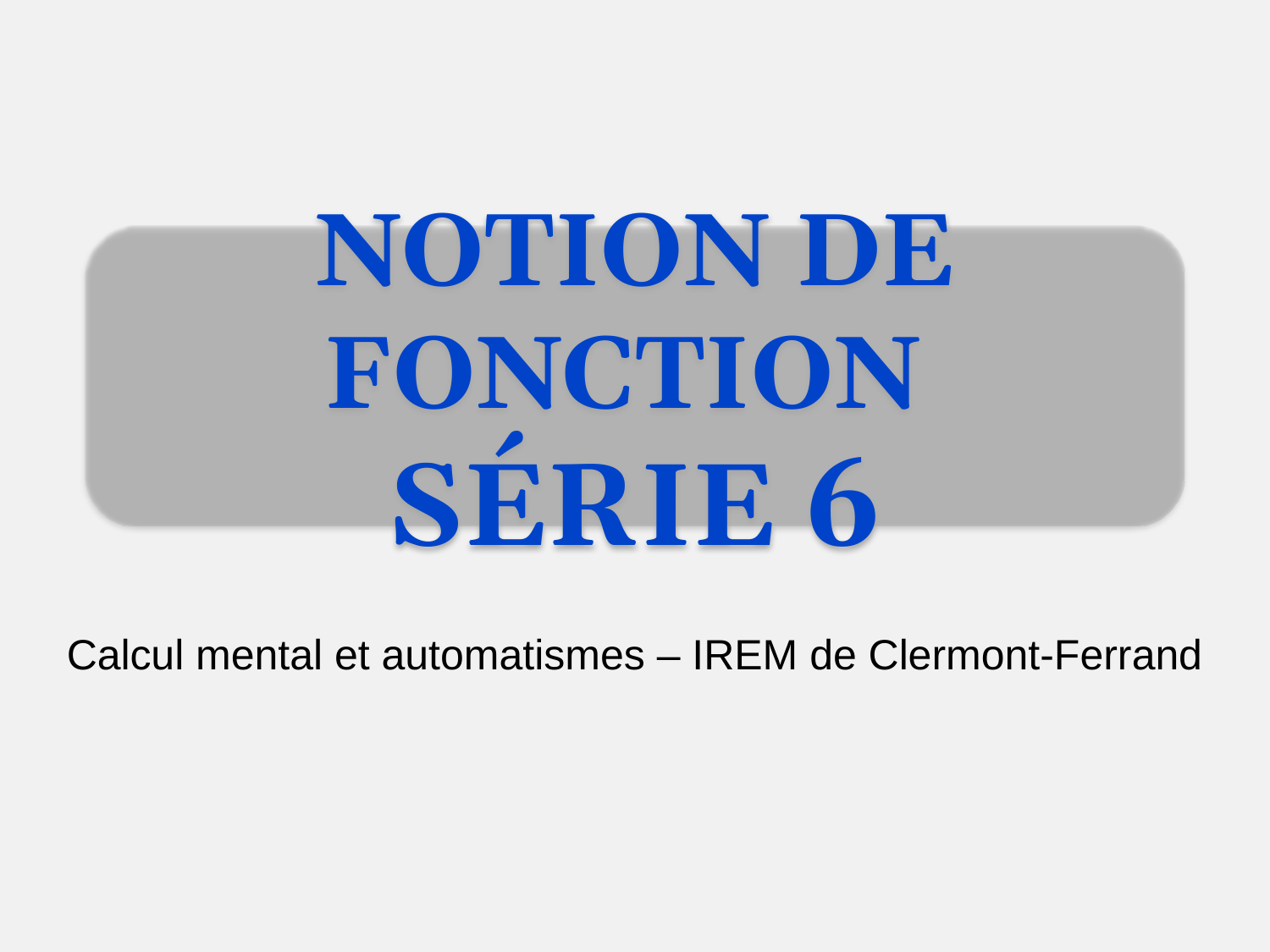

Notion de fonction
Série 6
Calcul mental et automatismes – IREM de Clermont-Ferrand